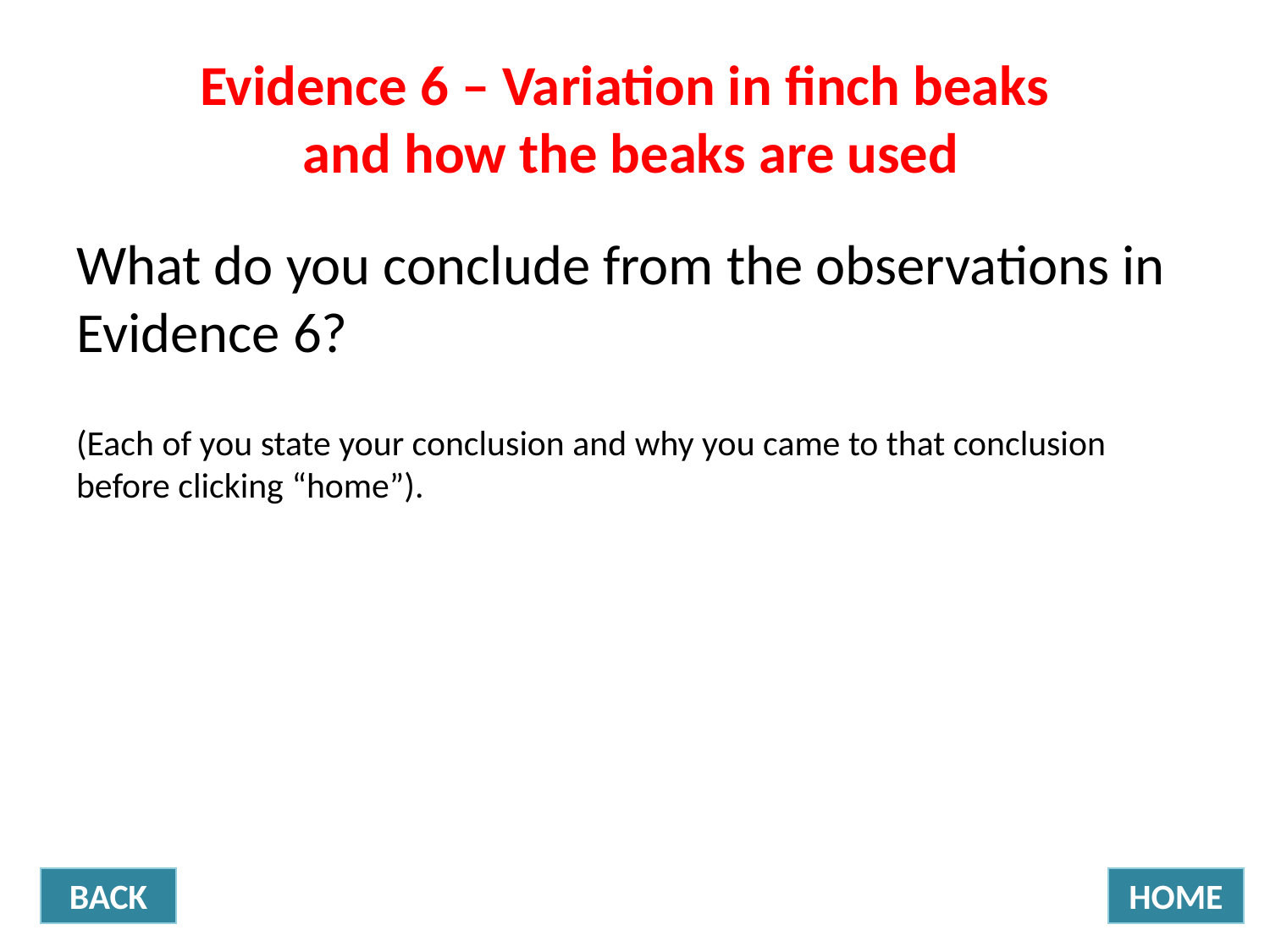

Evidence 6 – Variation in finch beaks
and how the beaks are used
What do you conclude from the observations in Evidence 6?

(Each of you state your conclusion and why you came to that conclusion before clicking “home”).

BACK
HOME